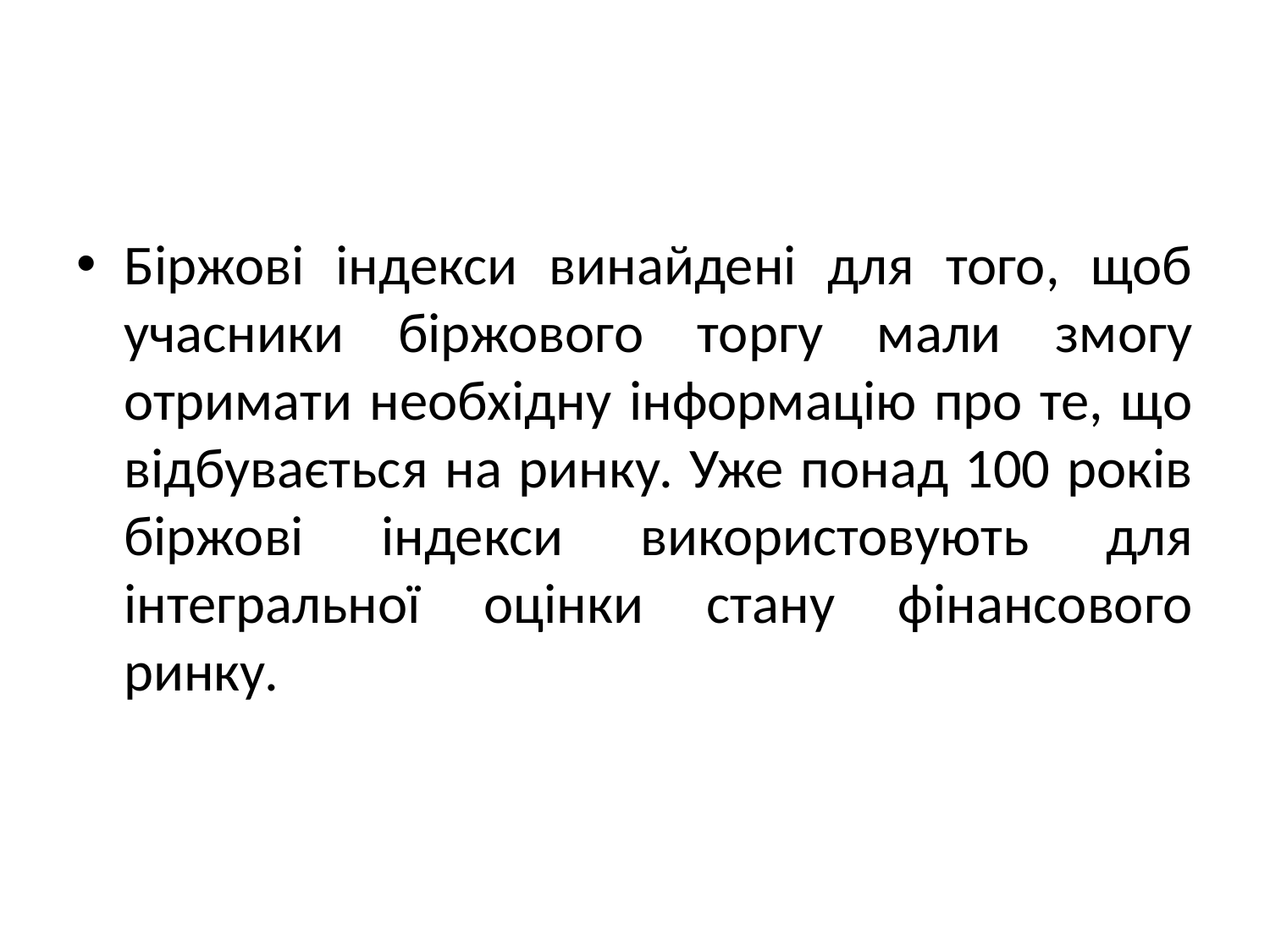

#
Біржові індекси винайдені для того, щоб учасники біржового торгу мали змогу отримати необхідну інформацію про те, що відбувається на ринку. Уже понад 100 років біржові індекси використовують для інтегральної оцінки стану фінансового ринку.